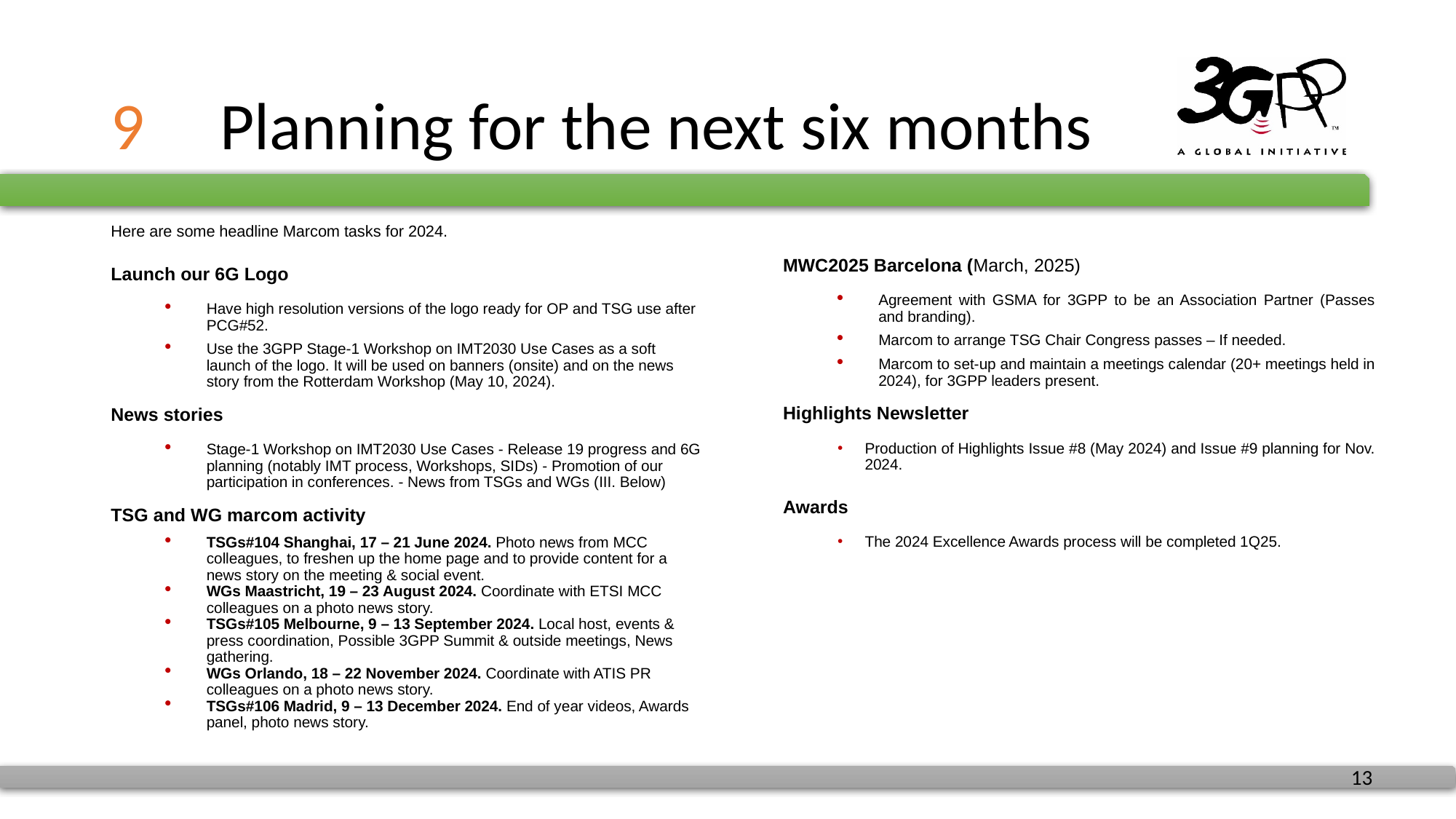

9	Planning for the next six months
Here are some headline Marcom tasks for 2024.
Launch our 6G Logo
Have high resolution versions of the logo ready for OP and TSG use after PCG#52.
Use the 3GPP Stage-1 Workshop on IMT2030 Use Cases as a soft launch of the logo. It will be used on banners (onsite) and on the news story from the Rotterdam Workshop (May 10, 2024).
News stories
Stage-1 Workshop on IMT2030 Use Cases - Release 19 progress and 6G planning (notably IMT process, Workshops, SIDs) - Promotion of our participation in conferences. - News from TSGs and WGs (III. Below)
TSG and WG marcom activity
TSGs#104 Shanghai, 17 – 21 June 2024. Photo news from MCC colleagues, to freshen up the home page and to provide content for a news story on the meeting & social event.
WGs Maastricht, 19 – 23 August 2024. Coordinate with ETSI MCC colleagues on a photo news story.
TSGs#105 Melbourne, 9 – 13 September 2024. Local host, events & press coordination, Possible 3GPP Summit & outside meetings, News gathering.
WGs Orlando, 18 – 22 November 2024. Coordinate with ATIS PR colleagues on a photo news story.
TSGs#106 Madrid, 9 – 13 December 2024. End of year videos, Awards panel, photo news story.
MWC2025 Barcelona (March, 2025)
Agreement with GSMA for 3GPP to be an Association Partner (Passes and branding).
Marcom to arrange TSG Chair Congress passes – If needed.
Marcom to set-up and maintain a meetings calendar (20+ meetings held in 2024), for 3GPP leaders present.
Highlights Newsletter
Production of Highlights Issue #8 (May 2024) and Issue #9 planning for Nov. 2024.
Awards
The 2024 Excellence Awards process will be completed 1Q25.